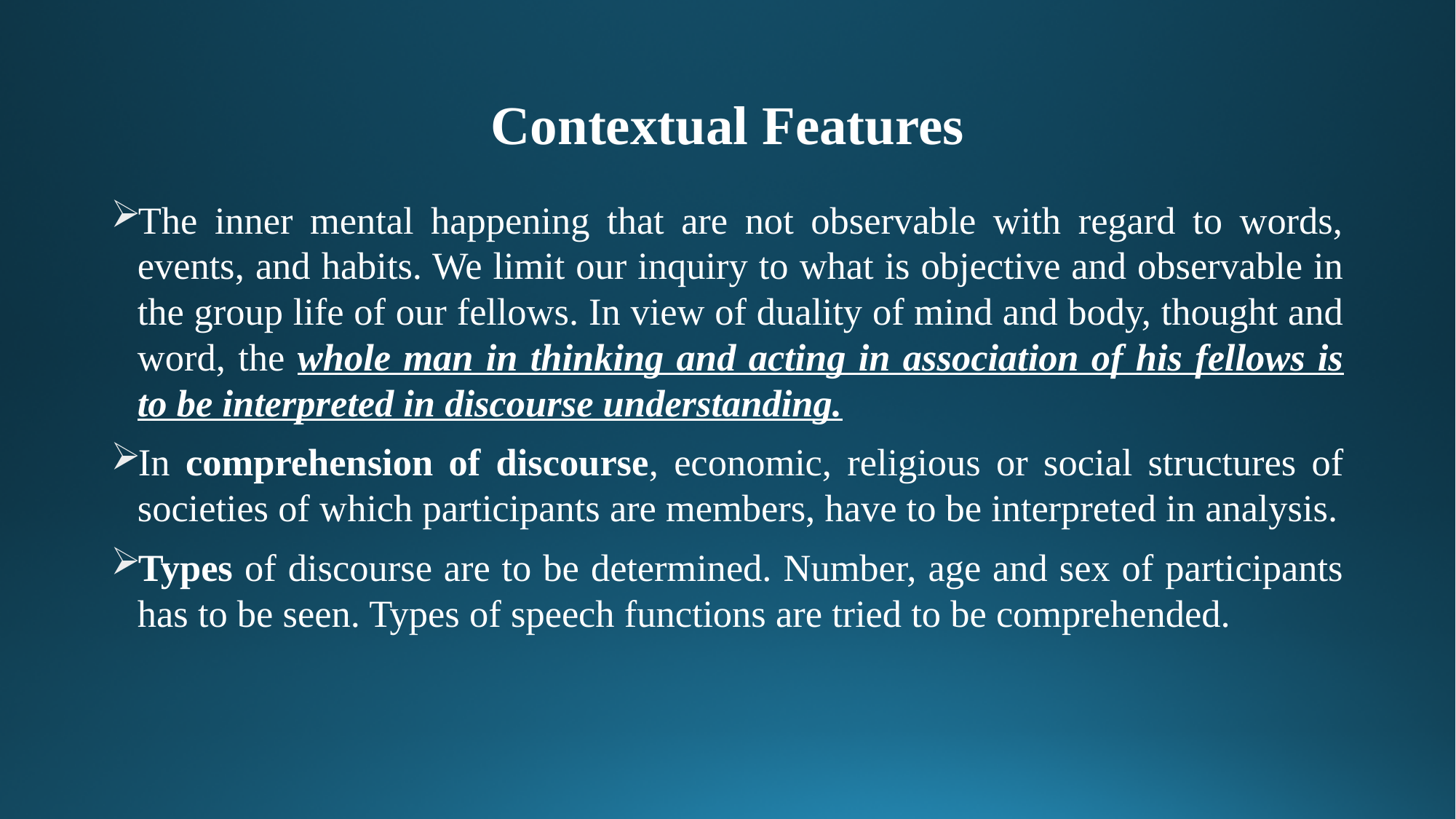

# Contextual Features
The inner mental happening that are not observable with regard to words, events, and habits. We limit our inquiry to what is objective and observable in the group life of our fellows. In view of duality of mind and body, thought and word, the whole man in thinking and acting in association of his fellows is to be interpreted in discourse understanding.
In comprehension of discourse, economic, religious or social structures of societies of which participants are members, have to be interpreted in analysis.
Types of discourse are to be determined. Number, age and sex of participants has to be seen. Types of speech functions are tried to be comprehended.